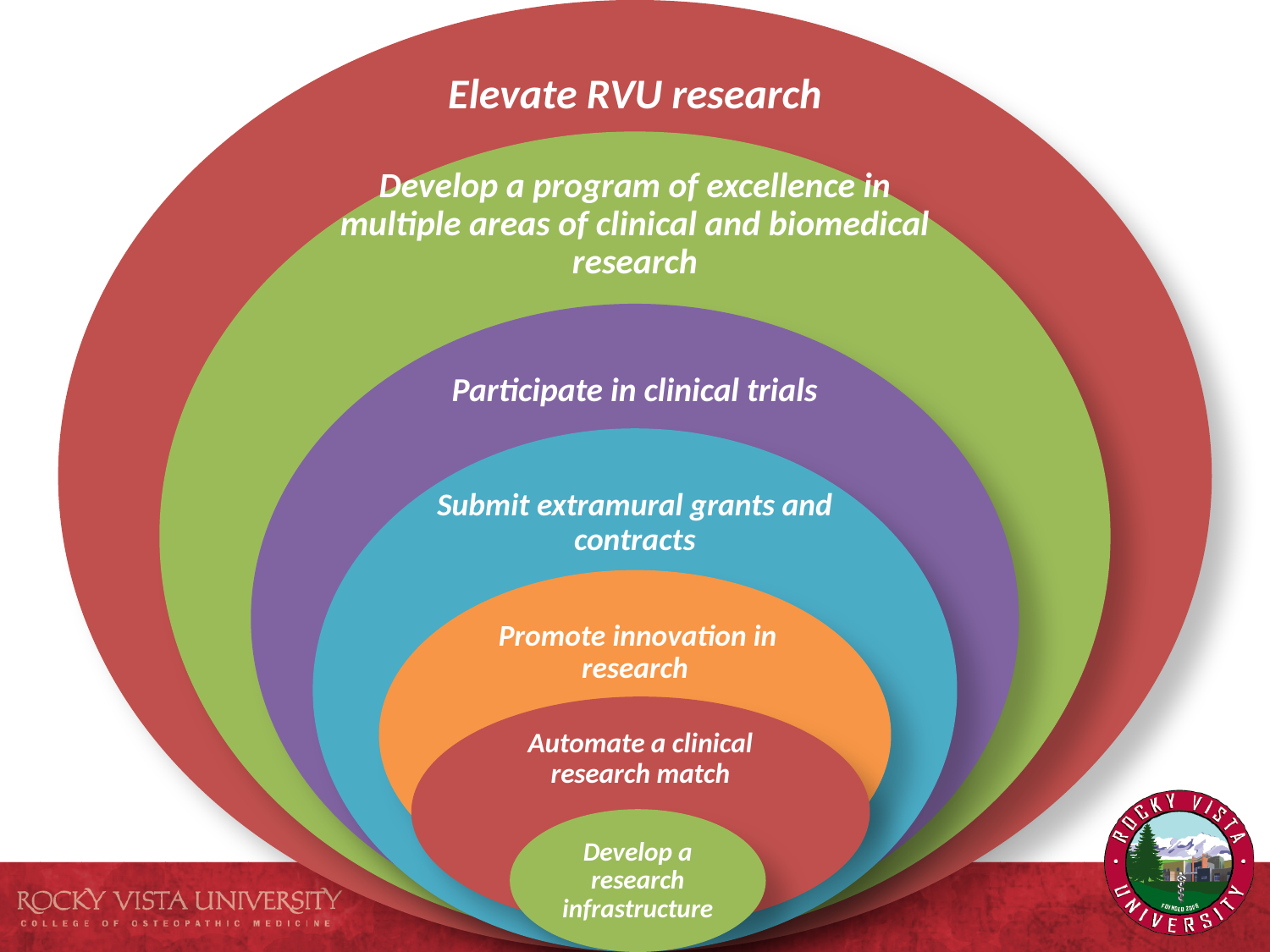

Elevate RVU research
Develop a program of excellence in multiple areas of clinical and biomedical research
Participate in clinical trials
Submit extramural grants and contracts
 Promote innovation in research
Automate a clinical research match
Develop a research infrastructure